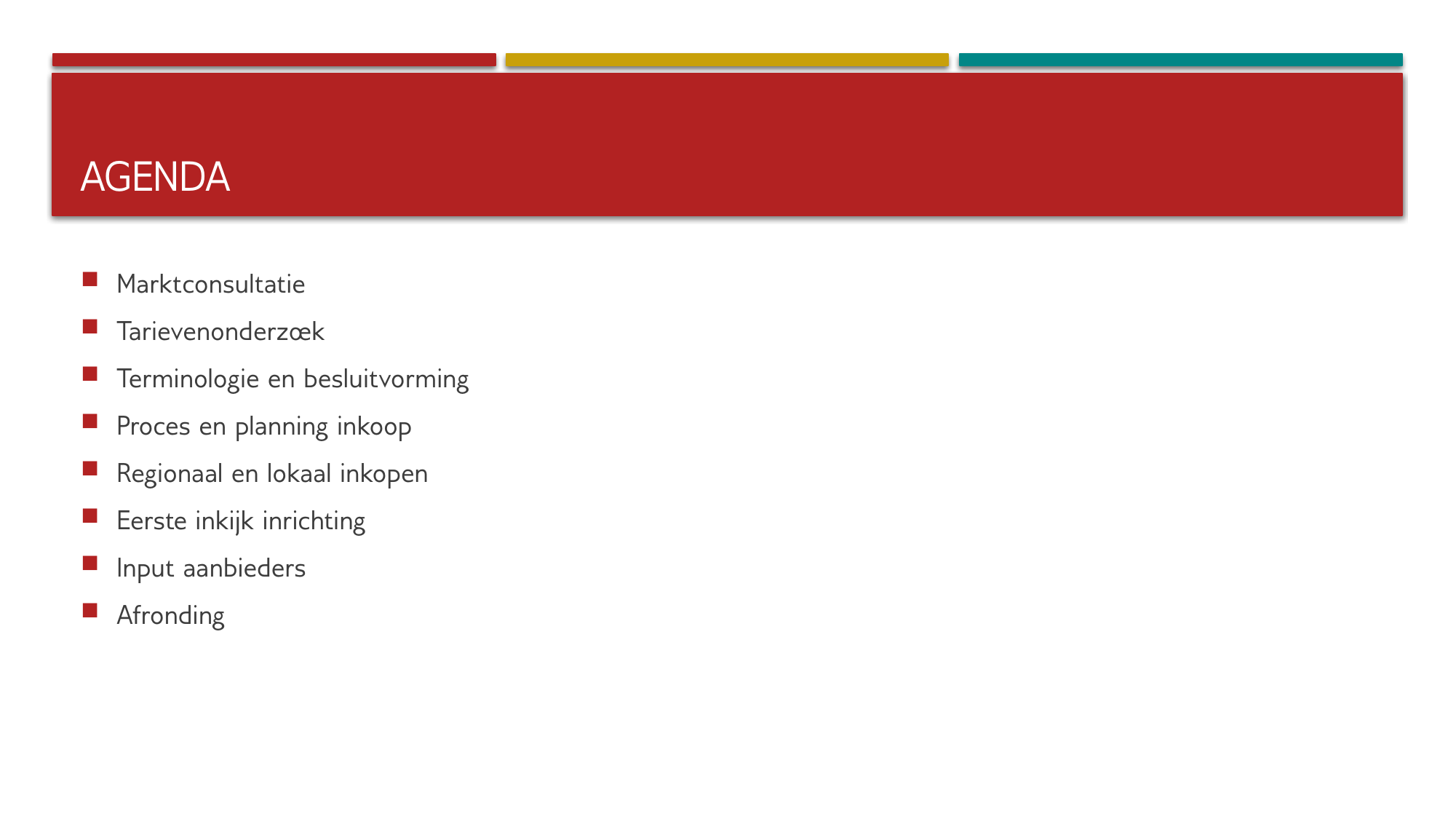

# agenda
Marktconsultatie
Tarievenonderzoek
Terminologie en besluitvorming
Proces en planning inkoop
Regionaal en lokaal inkopen
Eerste inkijk inrichting
Input aanbieders
Afronding